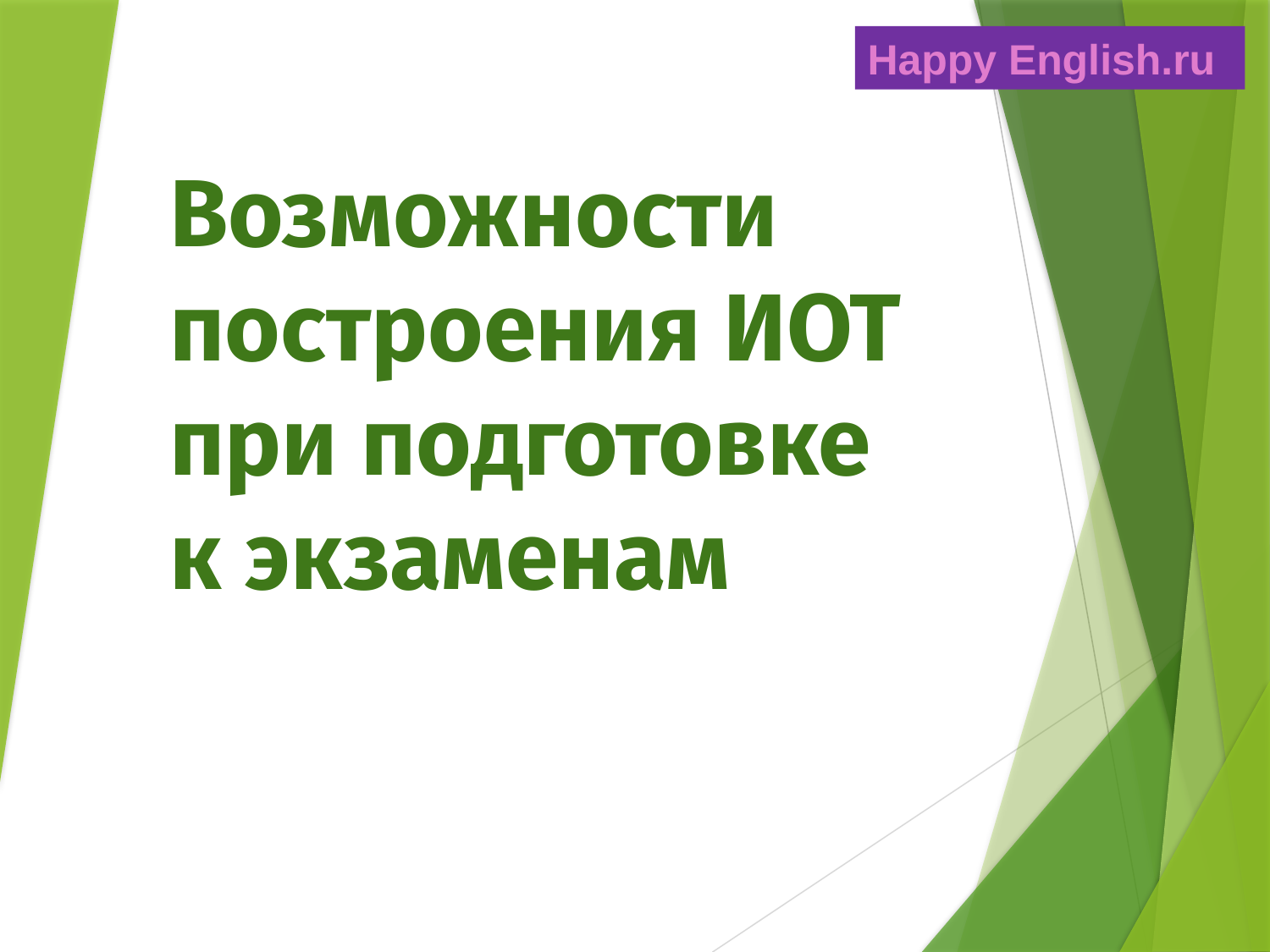

Happy English.ru
# Возможности построения ИОТ при подготовке к экзаменам